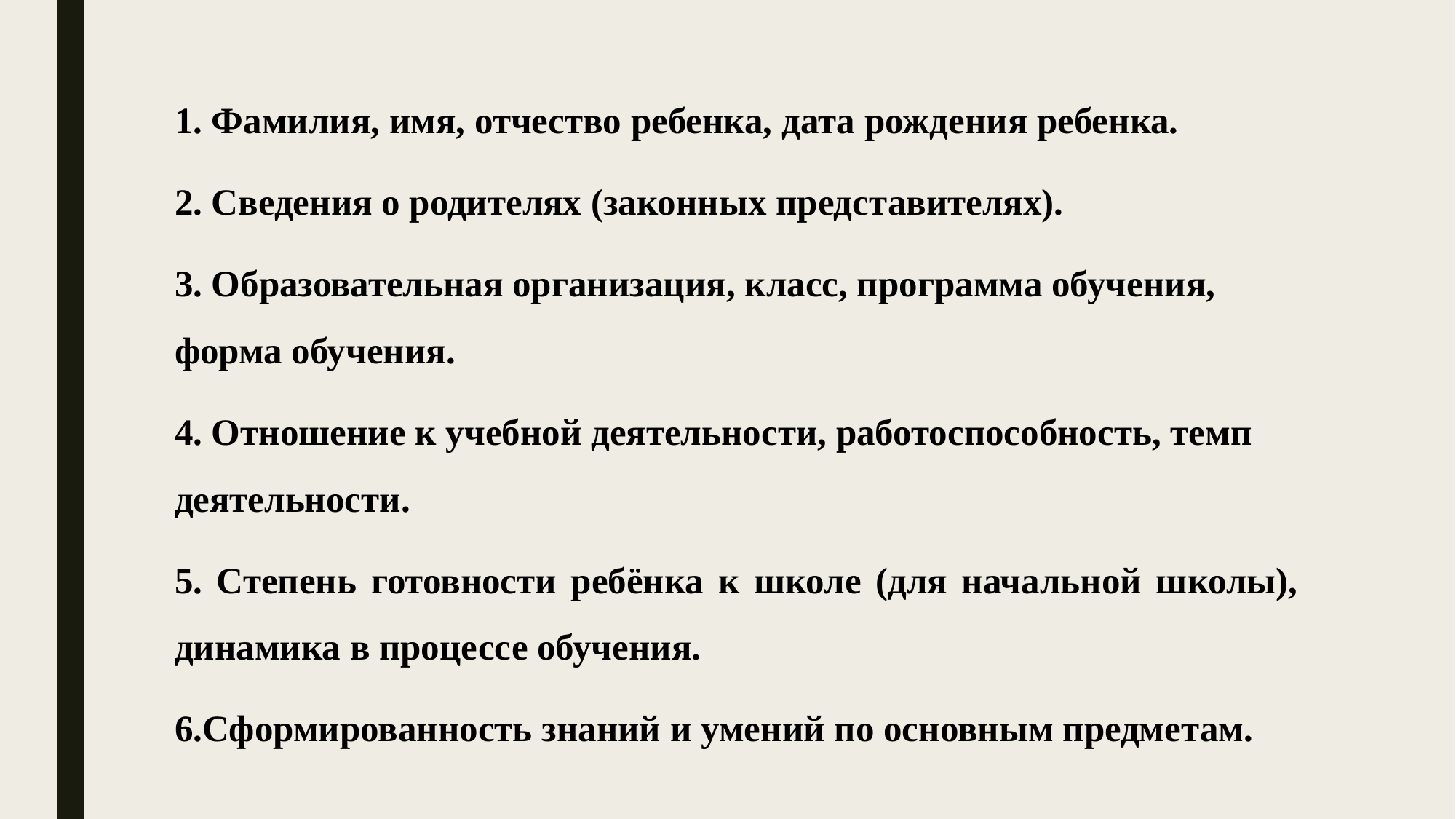

1. Фамилия, имя, отчество ребенка, дата рождения ребенка.
2. Сведения о родителях (законных представителях).
3. Образовательная организация, класс, программа обучения, форма обучения.
4. Отношение к учебной деятельности, работоспособность, темп деятельности.
5. Степень готовности ребёнка к школе (для начальной школы), динамика в процессе обучения.
6.Сформированность знаний и умений по основным предметам.